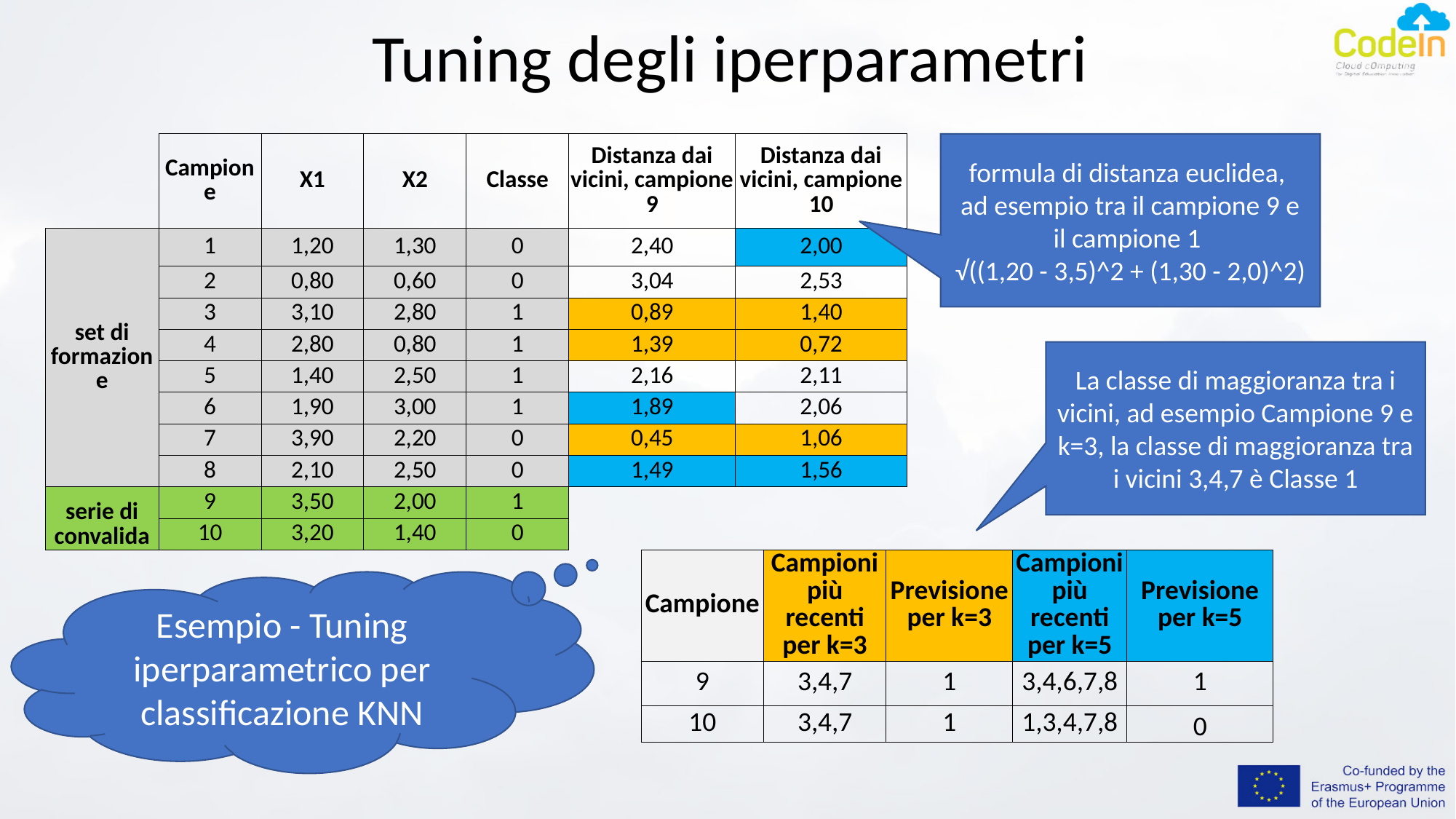

# Tuning degli iperparametri

formula di distanza euclidea,
ad esempio tra il campione 9 e il campione 1
√((1,20 - 3,5)^2 + (1,30 - 2,0)^2)
|  | Campione | X1 | X2 | Classe | Distanza dai vicini, campione 9 | Distanza dai vicini, campione 10 |
| --- | --- | --- | --- | --- | --- | --- |
| set di formazione | 1 | 1,20 | 1,30 | 0 | 2,40 | 2,00 |
|  | 2 | 0,80 | 0,60 | 0 | 3,04 | 2,53 |
|  | 3 | 3,10 | 2,80 | 1 | 0,89 | 1,40 |
|  | 4 | 2,80 | 0,80 | 1 | 1,39 | 0,72 |
|  | 5 | 1,40 | 2,50 | 1 | 2,16 | 2,11 |
|  | 6 | 1,90 | 3,00 | 1 | 1,89 | 2,06 |
|  | 7 | 3,90 | 2,20 | 0 | 0,45 | 1,06 |
|  | 8 | 2,10 | 2,50 | 0 | 1,49 | 1,56 |
| serie di convalida | 9 | 3,50 | 2,00 | 1 |  |  |
|  | 10 | 3,20 | 1,40 | 0 |  |  |
La classe di maggioranza tra i vicini, ad esempio Campione 9 e k=3, la classe di maggioranza tra i vicini 3,4,7 è Classe 1
| Campione | Campioni più recenti per k=3 | Previsione per k=3 | Campioni più recenti per k=5 | Previsione per k=5 |
| --- | --- | --- | --- | --- |
| 9 | 3,4,7 | 1 | 3,4,6,7,8 | 1 |
| 10 | 3,4,7 | 1 | 1,3,4,7,8 | 0 |
Esempio - Tuning iperparametrico per classificazione KNN